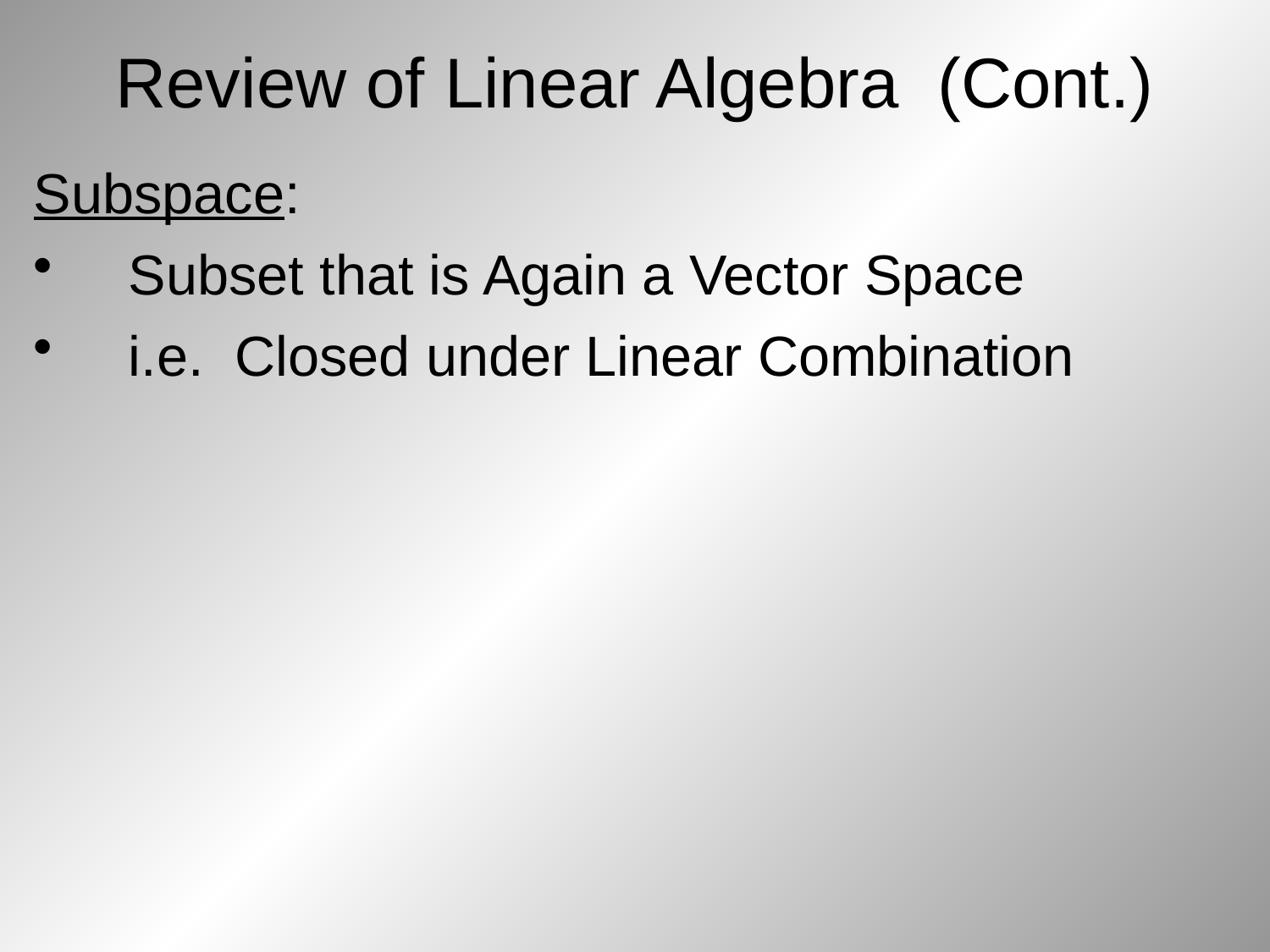

# Review of Linear Algebra  (Cont.)
Subspace:
  Subset that is Again a Vector Space
  i.e.  Closed under Linear Combination